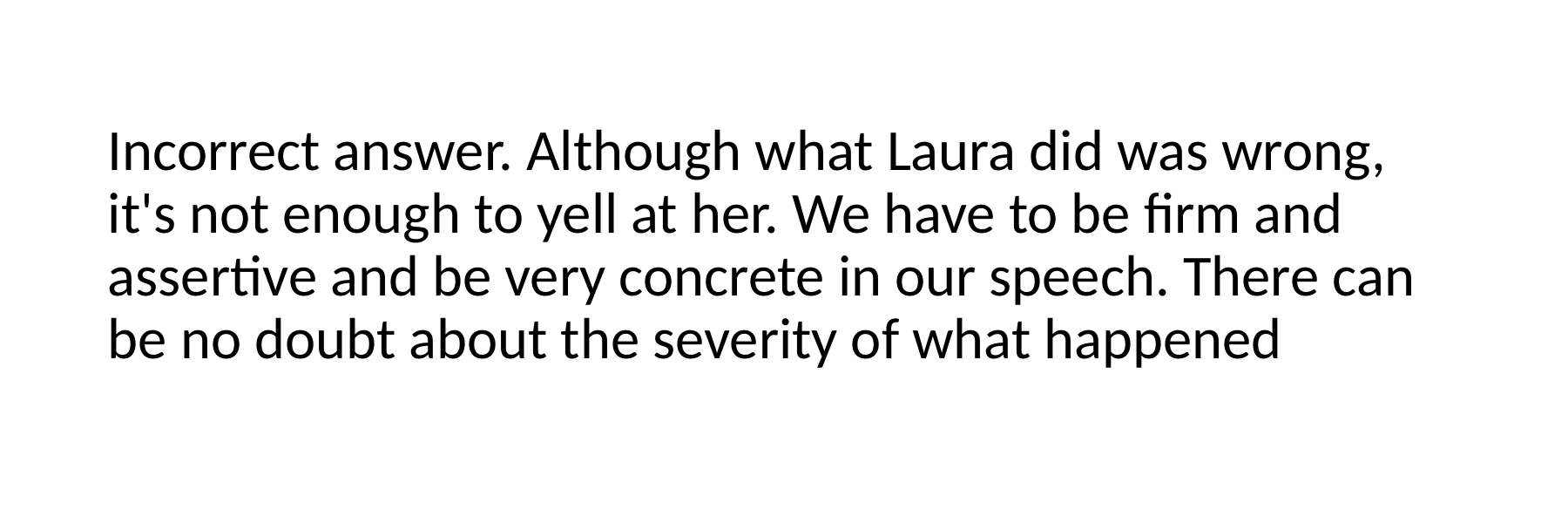

Incorrect answer. Although what Laura did was wrong, it's not enough to yell at her. We have to be firm and assertive and be very concrete in our speech. There can be no doubt about the severity of what happened